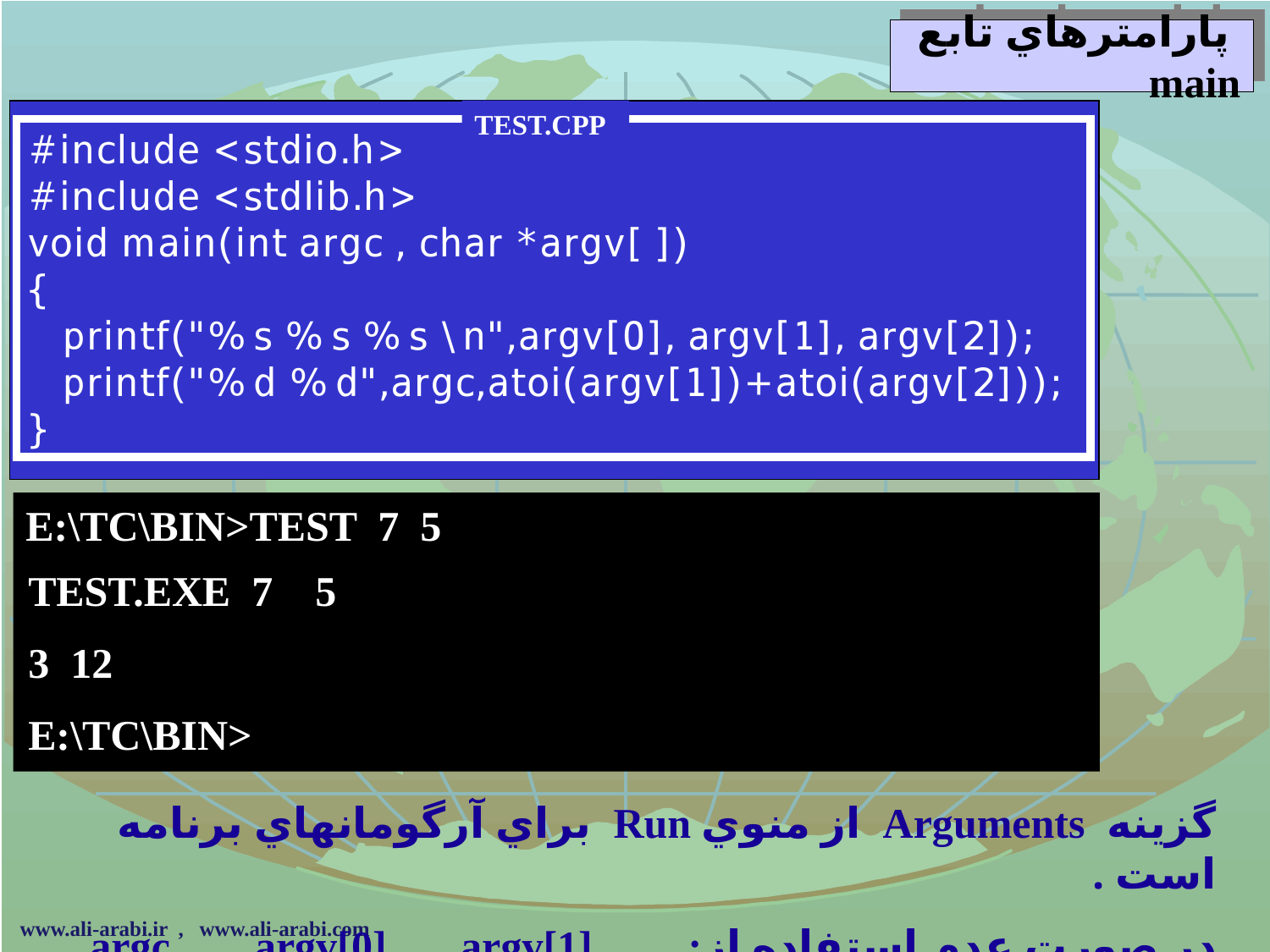

# پارامترهاي تابع main
TEST.CPP
#include <stdio.h>
#include <stdlib.h>
void main(int argc , char *argv[ ])
{
   printf("%s %s %s \n",argv[0], argv[1], argv[2]);
   printf("%d %d",argc,atoi(argv[1])+atoi(argv[2]));
}

E:\TC\BIN>TEST  7  5

TEST.EXE  7    5
3  12
E:\TC\BIN>
گزينه  Arguments  از منوي Run  براي آرگومانهاي برنامه است .
__argc ,  __argv[0] , __argv[1] , ...   :در صورت عدم استفاده از بحث فوق